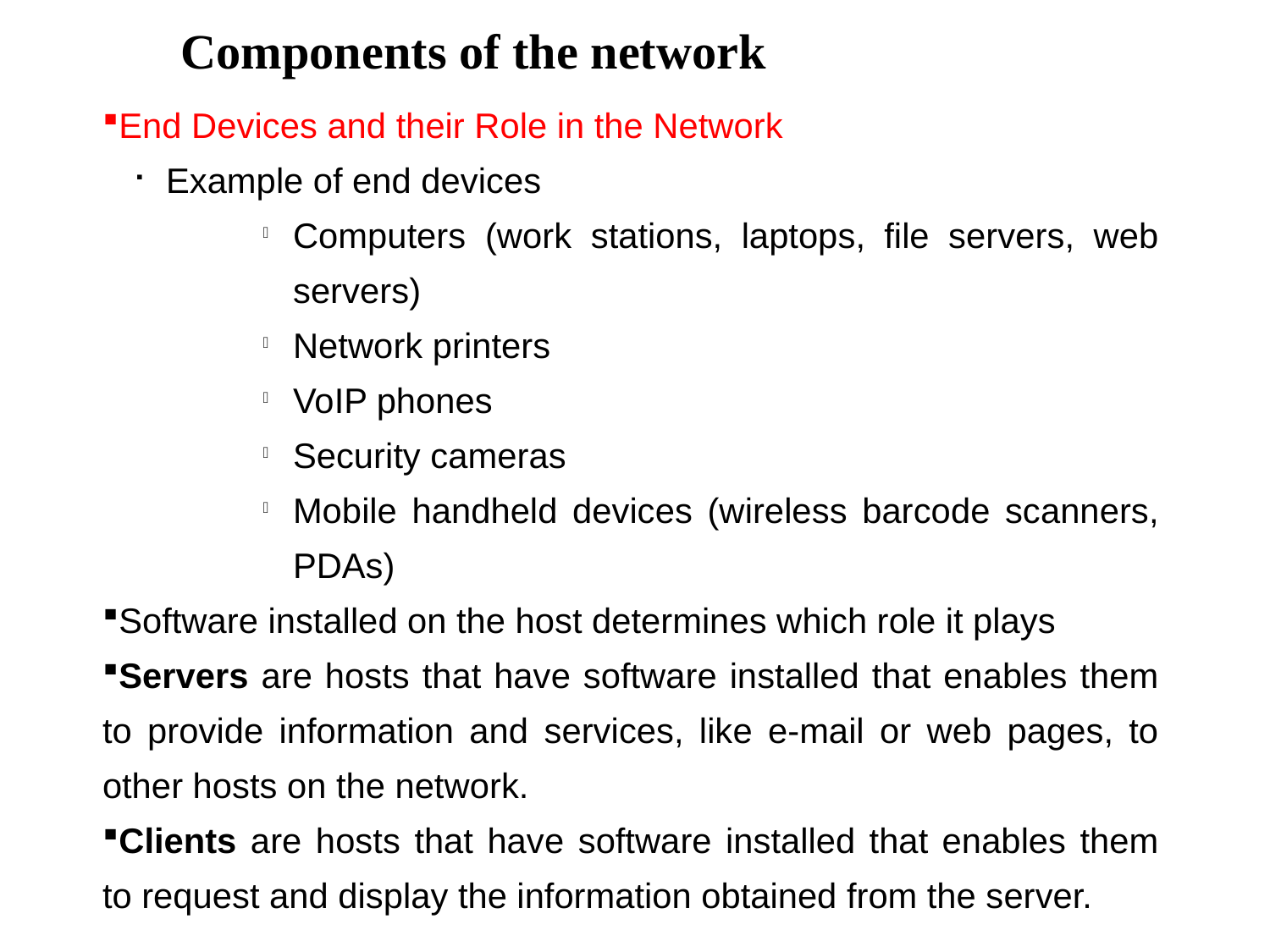

Components of the network
End Devices and their Role in the Network
Example of end devices
Computers (work stations, laptops, file servers, web servers)
Network printers
VoIP phones
Security cameras
Mobile handheld devices (wireless barcode scanners, PDAs)
Software installed on the host determines which role it plays
Servers are hosts that have software installed that enables them to provide information and services, like e-mail or web pages, to other hosts on the network.
Clients are hosts that have software installed that enables them to request and display the information obtained from the server.